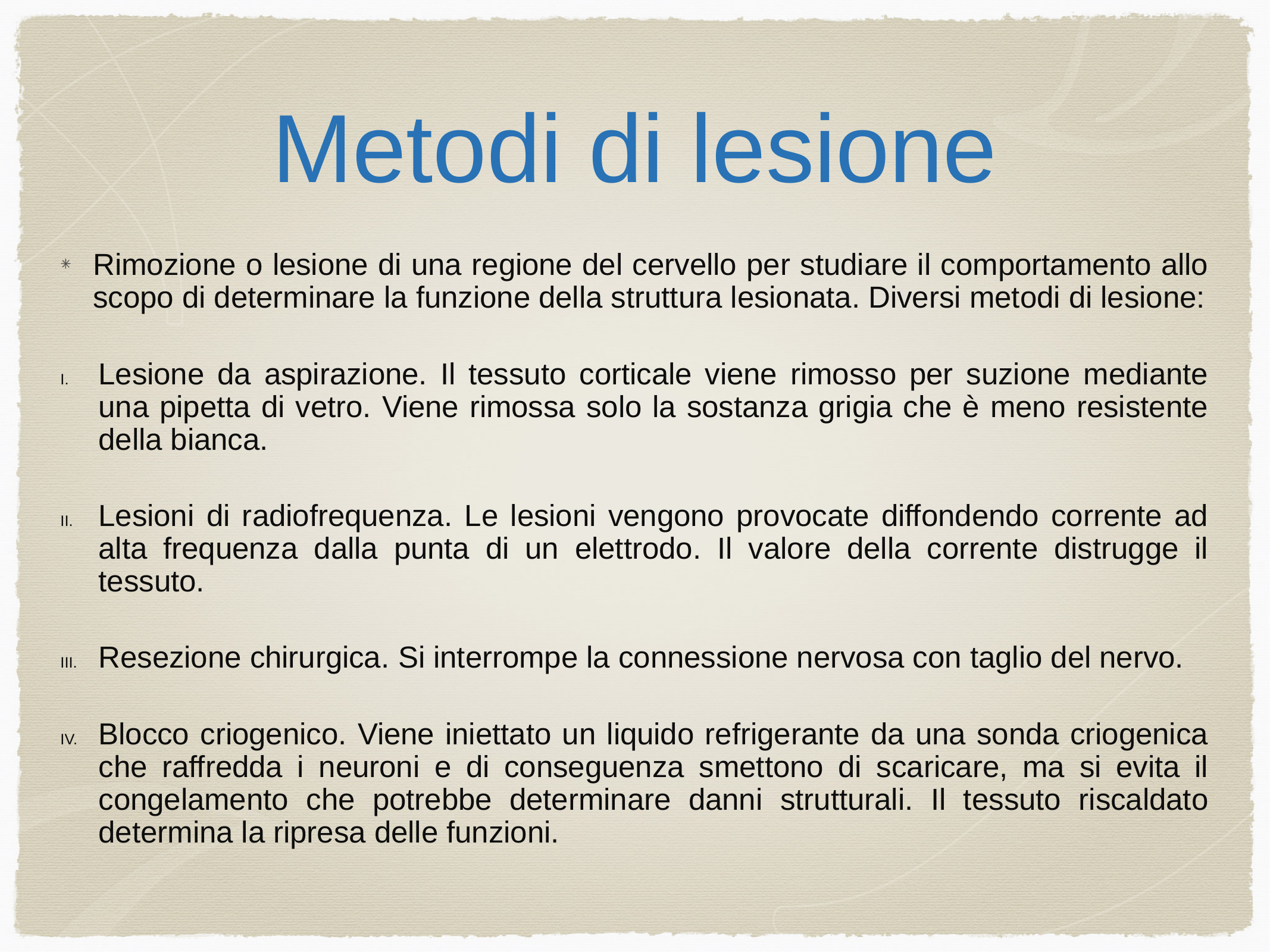

# Metodi di lesione
Rimozione o lesione di una regione del cervello per studiare il comportamento allo scopo di determinare la funzione della struttura lesionata. Diversi metodi di lesione:
Lesione da aspirazione. Il tessuto corticale viene rimosso per suzione mediante una pipetta di vetro. Viene rimossa solo la sostanza grigia che è meno resistente della bianca.
Lesioni di radiofrequenza. Le lesioni vengono provocate diffondendo corrente ad alta frequenza dalla punta di un elettrodo. Il valore della corrente distrugge il tessuto.
Resezione chirurgica. Si interrompe la connessione nervosa con taglio del nervo.
Blocco criogenico. Viene iniettato un liquido refrigerante da una sonda criogenica che raffredda i neuroni e di conseguenza smettono di scaricare, ma si evita il congelamento che potrebbe determinare danni strutturali. Il tessuto riscaldato determina la ripresa delle funzioni.